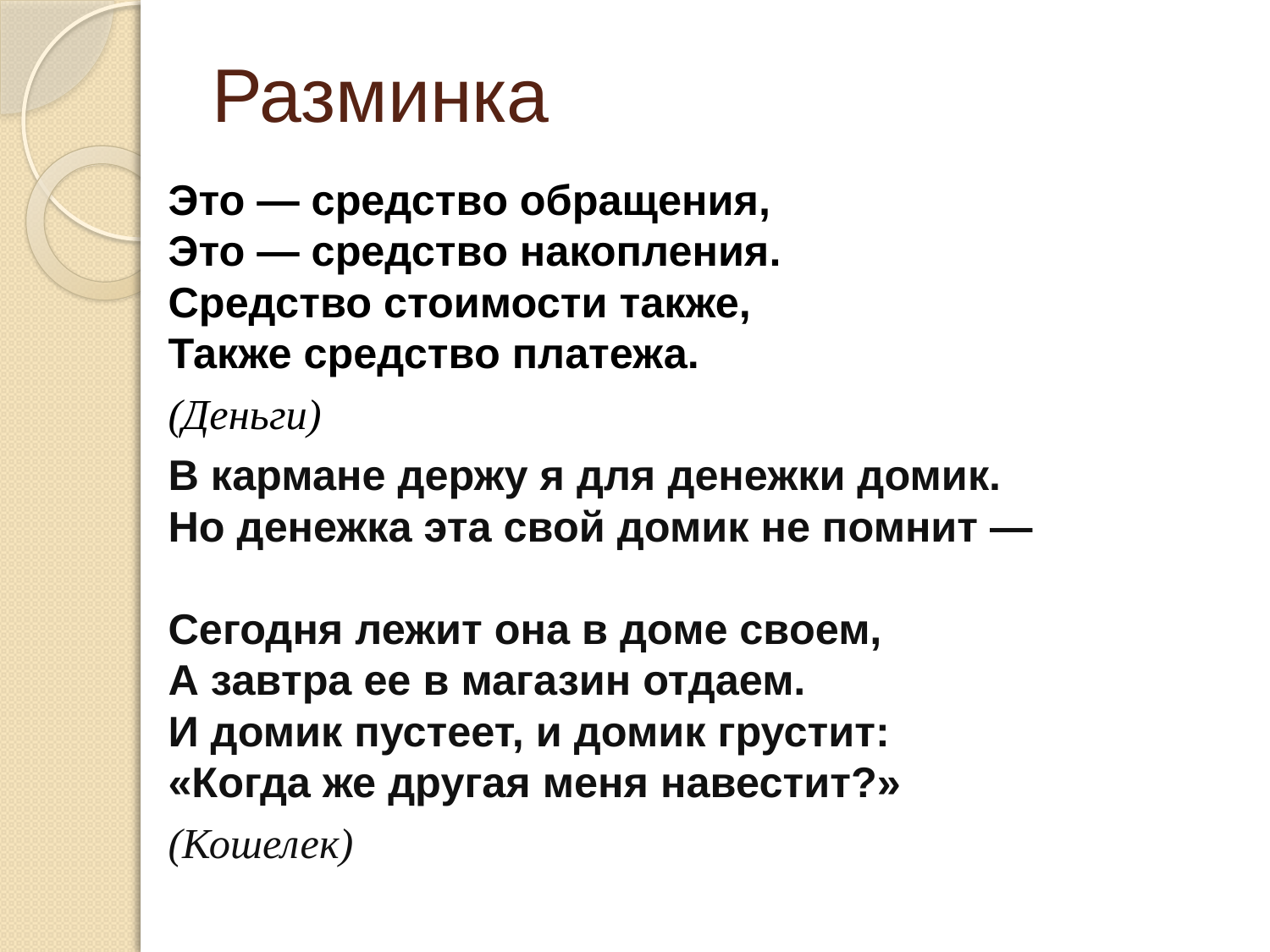

# Разминка
Это — средство обращения,
Это — средство накопления.
Средство стоимости также,
Также средство платежа.
(Деньги)
В кармане держу я для денежки домик.
Но денежка эта свой домик не помнит —
Сегодня лежит она в доме своем,
А завтра ее в магазин отдаем.
И домик пустеет, и домик грустит:
«Когда же другая меня навестит?»
(Кошелек)